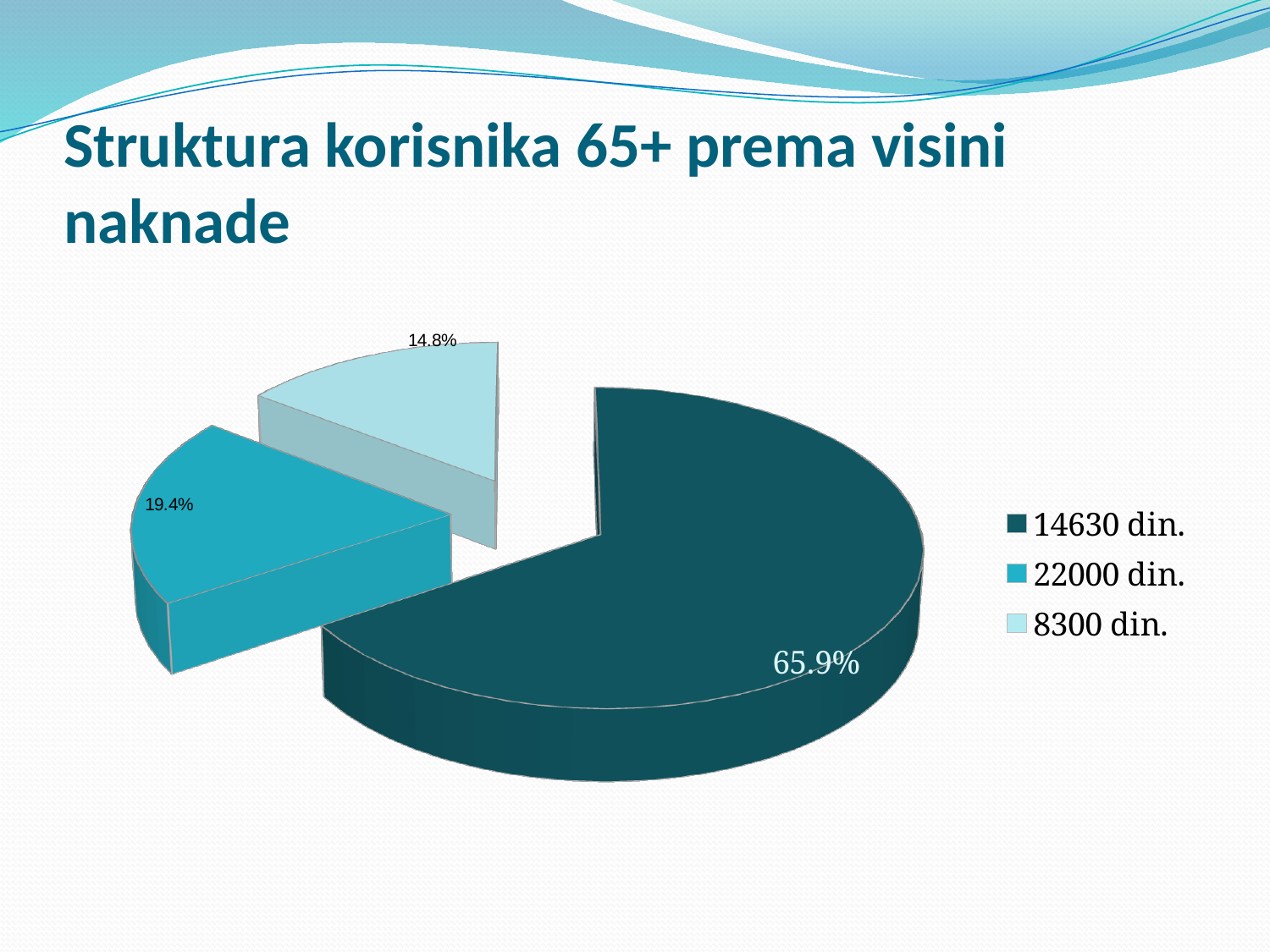

# Struktura korisnika 65+ prema visini naknade

[unsupported chart]